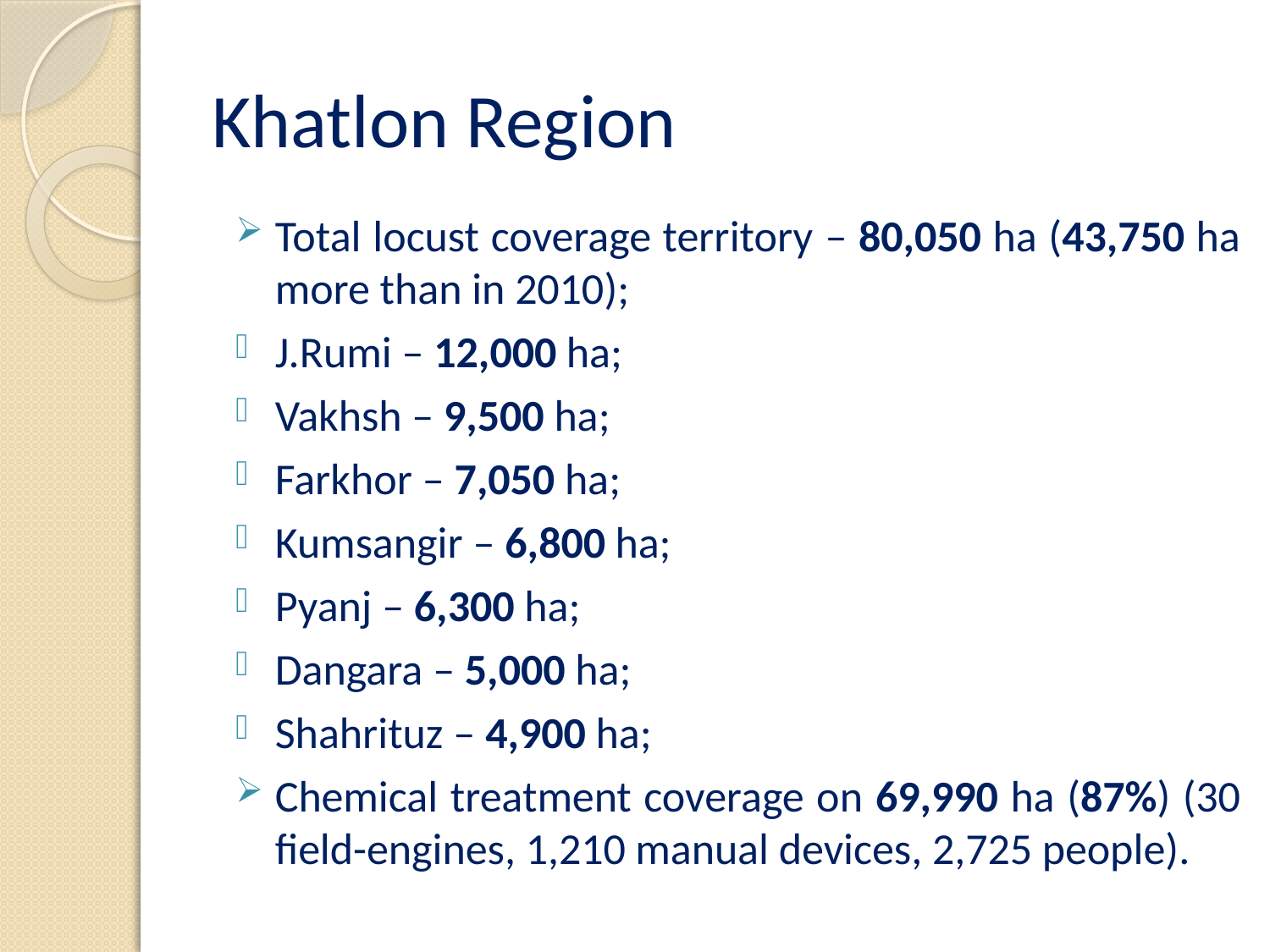

# Khatlon Region
Total locust coverage territory – 80,050 ha (43,750 ha more than in 2010);
J.Rumi – 12,000 ha;
Vakhsh – 9,500 ha;
Farkhor – 7,050 ha;
Kumsangir – 6,800 ha;
Pyanj – 6,300 ha;
Dangara – 5,000 ha;
Shahrituz – 4,900 ha;
Chemical treatment coverage on 69,990 ha (87%) (30 field-engines, 1,210 manual devices, 2,725 people).